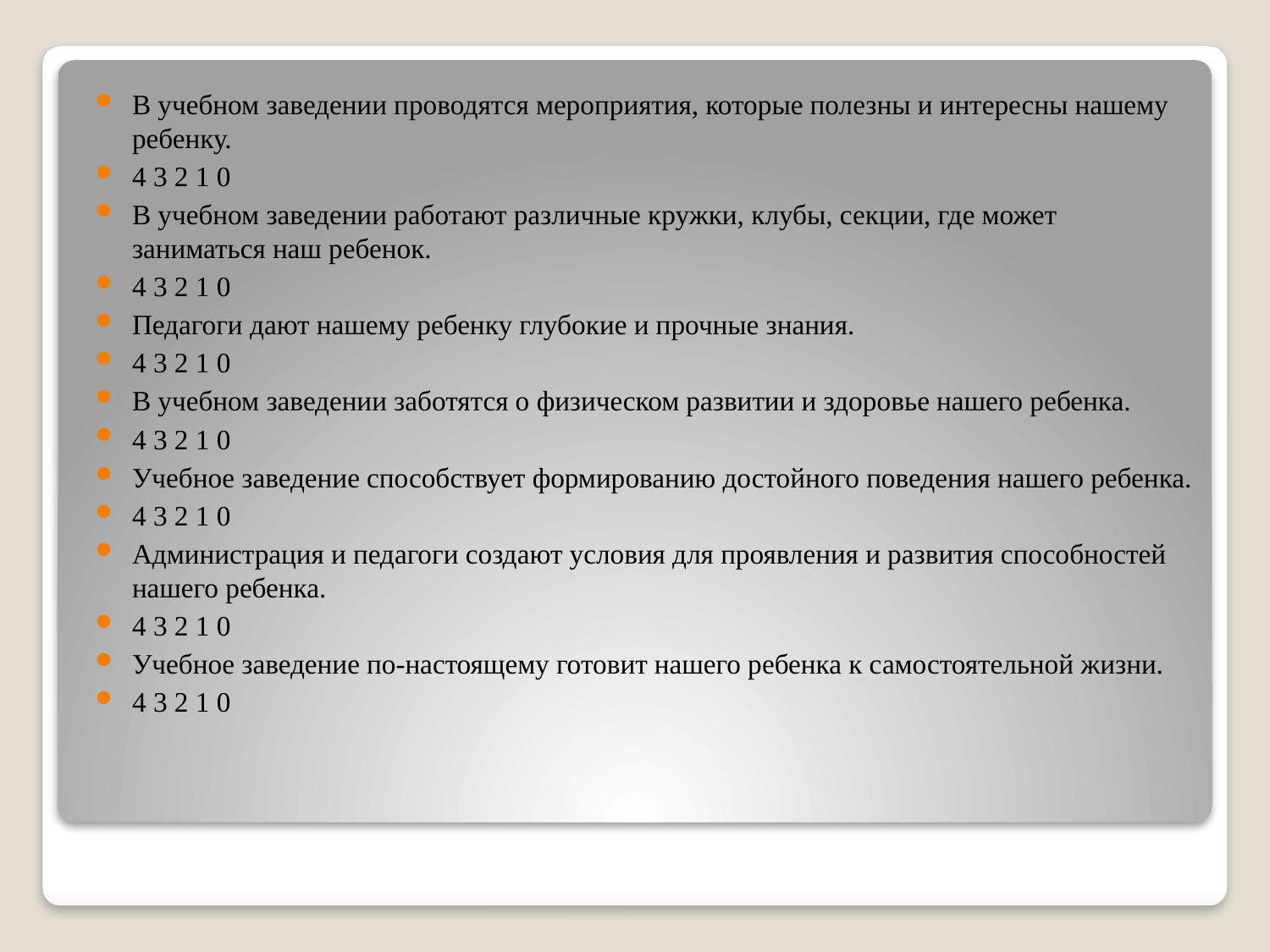

В учебном заведении проводятся мероприятия, которые полезны и интересны нашему ребенку.
4 3 2 1 0
В учебном заведении работают различные кружки, клубы, секции, где может заниматься наш ребенок.
4 3 2 1 0
Педагоги дают нашему ребенку глубокие и прочные знания.
4 3 2 1 0
В учебном заведении заботятся о физическом развитии и здоровье нашего ребенка.
4 3 2 1 0
Учебное заведение способствует формированию достойного поведения нашего ребенка.
4 3 2 1 0
Администрация и педагоги создают условия для проявления и развития способностей нашего ребенка.
4 3 2 1 0
Учебное заведение по-настоящему готовит нашего ребенка к самостоятельной жизни.
4 3 2 1 0

#